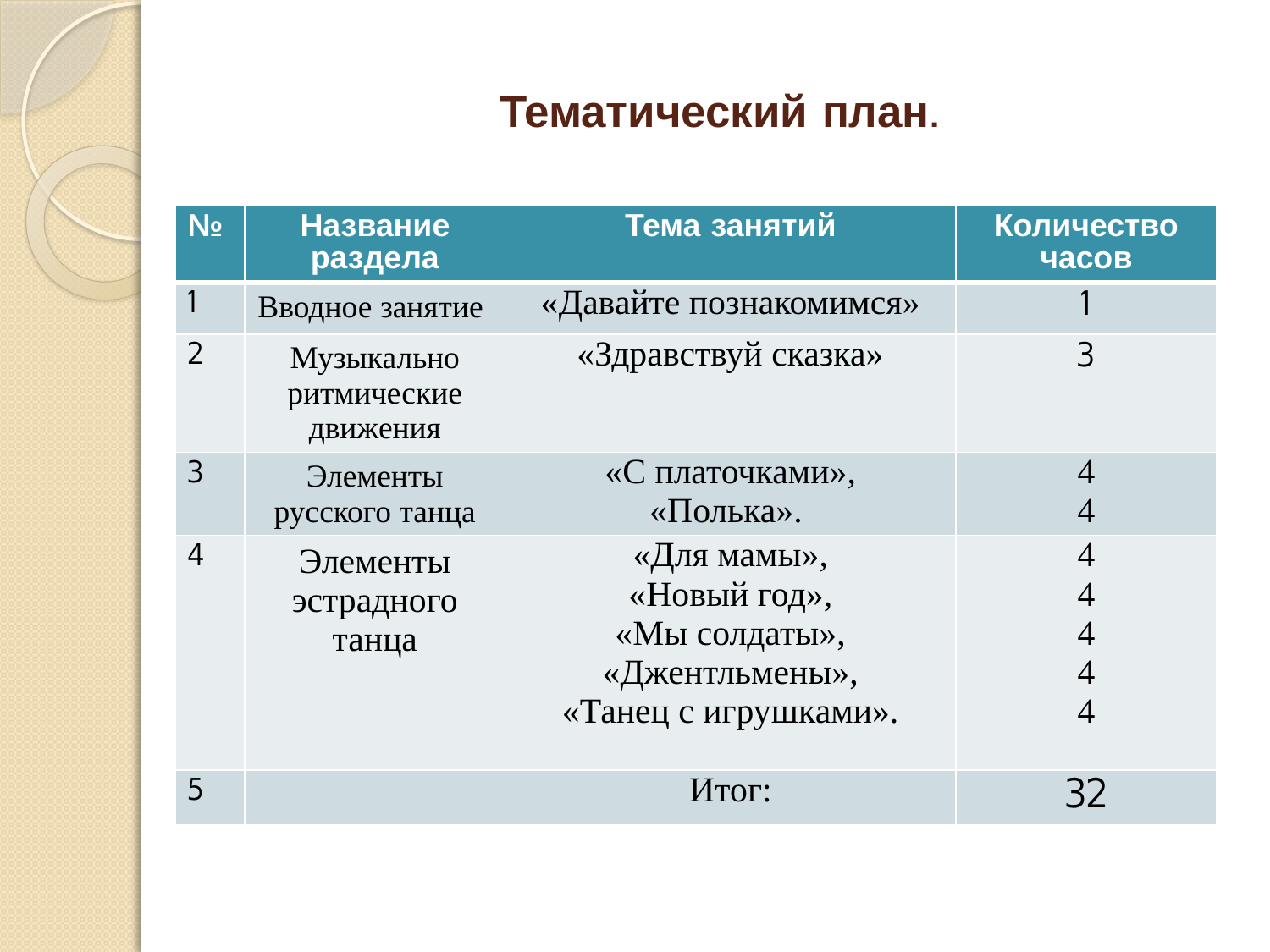

# Тематический план.
| № | Название раздела | Тема занятий | Количество часов |
| --- | --- | --- | --- |
| 1 | Вводное занятие | «Давайте познакомимся» | 1 |
| 2 | Музыкально ритмические движения | «Здравствуй сказка» | 3 |
| 3 | Элементы русского танца | «С платочками», «Полька». | 4 4 |
| 4 | Элементы эстрадного танца | «Для мамы», «Новый год», «Мы солдаты», «Джентльмены», «Танец с игрушками». | 4 4 4 4 4 |
| 5 |  | Итог: | 32 |